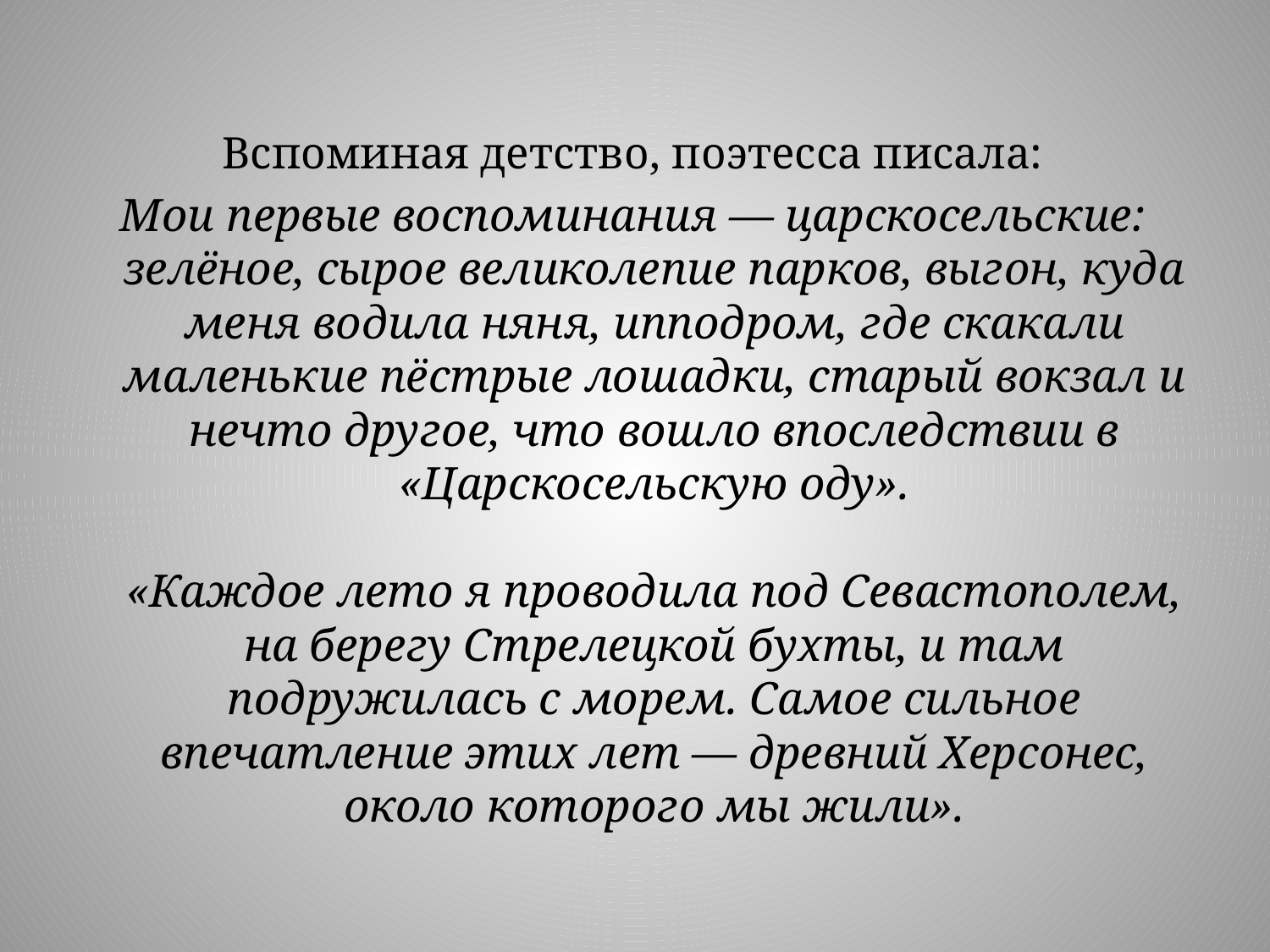

#
Вспоминая детство, поэтесса писала:
Мои первые воспоминания — царскосельские: зелёное, сырое великолепие парков, выгон, куда меня водила няня, ипподром, где скакали маленькие пёстрые лошадки, старый вокзал и нечто другое, что вошло впоследствии в «Царскосельскую оду».
«Каждое лето я проводила под Севастополем, на берегу Стрелецкой бухты, и там подружилась с морем. Самое сильное впечатление этих лет — древний Херсонес, около которого мы жили».